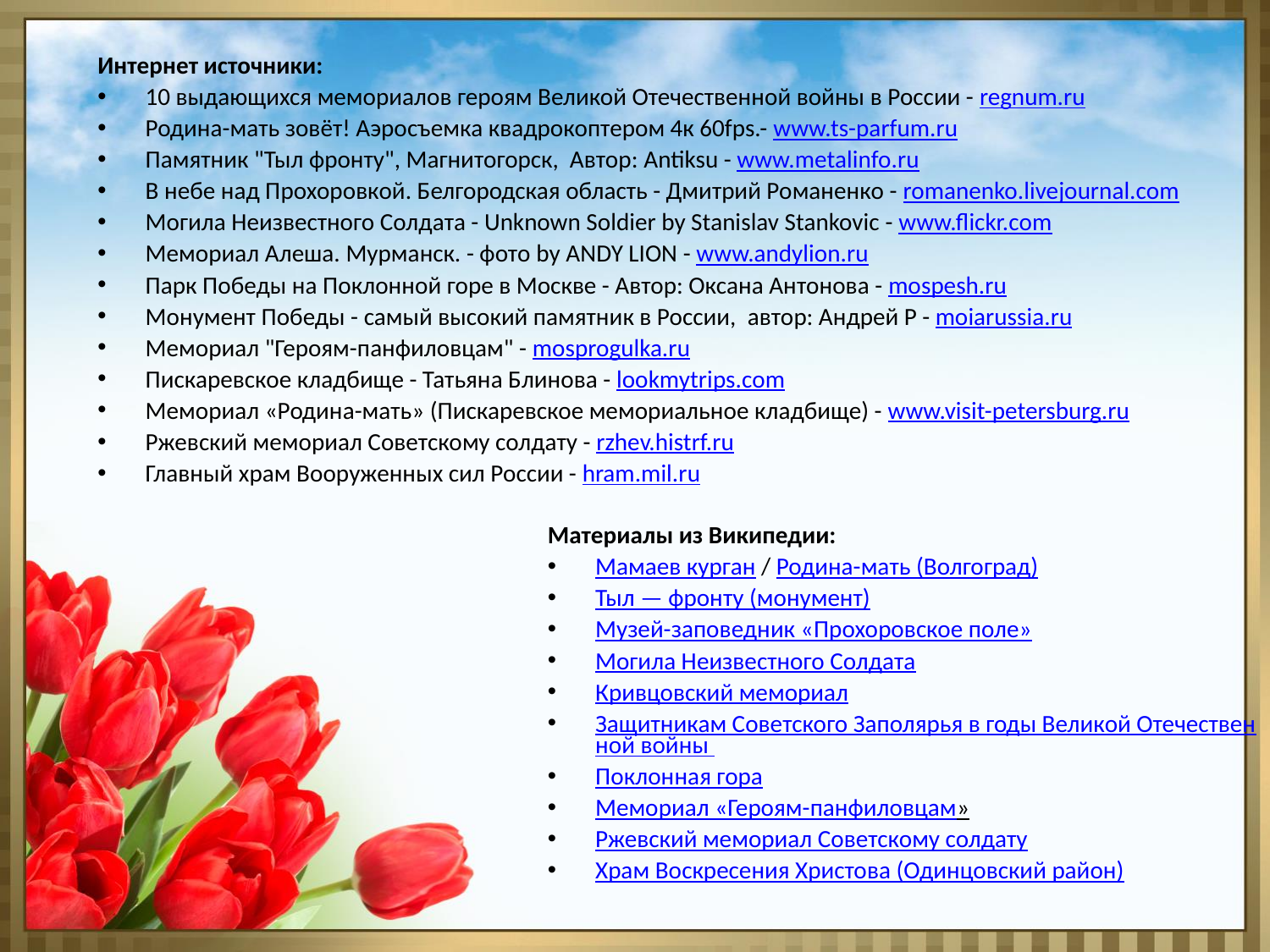

Интернет источники:
10 выдающихся мемориалов героям Великой Отечественной войны в России - regnum.ru
Родина-мать зовёт! Аэросъемка квадрокоптером 4к 60fps.- www.ts-parfum.ru
Памятник "Тыл фронту", Магнитогорск,  Автор: Antiksu - www.metalinfo.ru
В небе над Прохоровкой. Белгородская область - Дмитрий Романенко - romanenko.livejournal.com
Могила Неизвестного Солдата - Unknown Soldier by Stanislav Stankovic - www.flickr.com
Мемориал Алеша. Мурманск. - фото by ANDY LION - www.andylion.ru
Парк Победы на Поклонной горе в Москве - Автор: Оксана Антонова - mospesh.ru
Монумент Победы - самый высокий памятник в России,  автор: Андрей Р - moiarussia.ru
Мемориал "Героям-панфиловцам" - mosprogulka.ru
Пискаревское кладбище - Татьяна Блинова - lookmytrips.com
Мемориал «Родина-мать» (Пискаревское мемориальное кладбище) - www.visit-petersburg.ru
Ржевский мемориал Советскому солдату - rzhev.histrf.ru
Главный храм Вооруженных сил России - hram.mil.ru

Материалы из Википедии:
Мамаев курган / Родина-мать (Волгоград)
Тыл — фронту (монумент)
Музей-заповедник «Прохоровское поле»
Могила Неизвестного Солдата
Кривцовский мемориал
Защитникам Советского Заполярья в годы Великой Отечественной войны
Поклонная гора
Мемориал «Героям-панфиловцам»
Ржевский мемориал Советскому солдату
Храм Воскресения Христова (Одинцовский район)